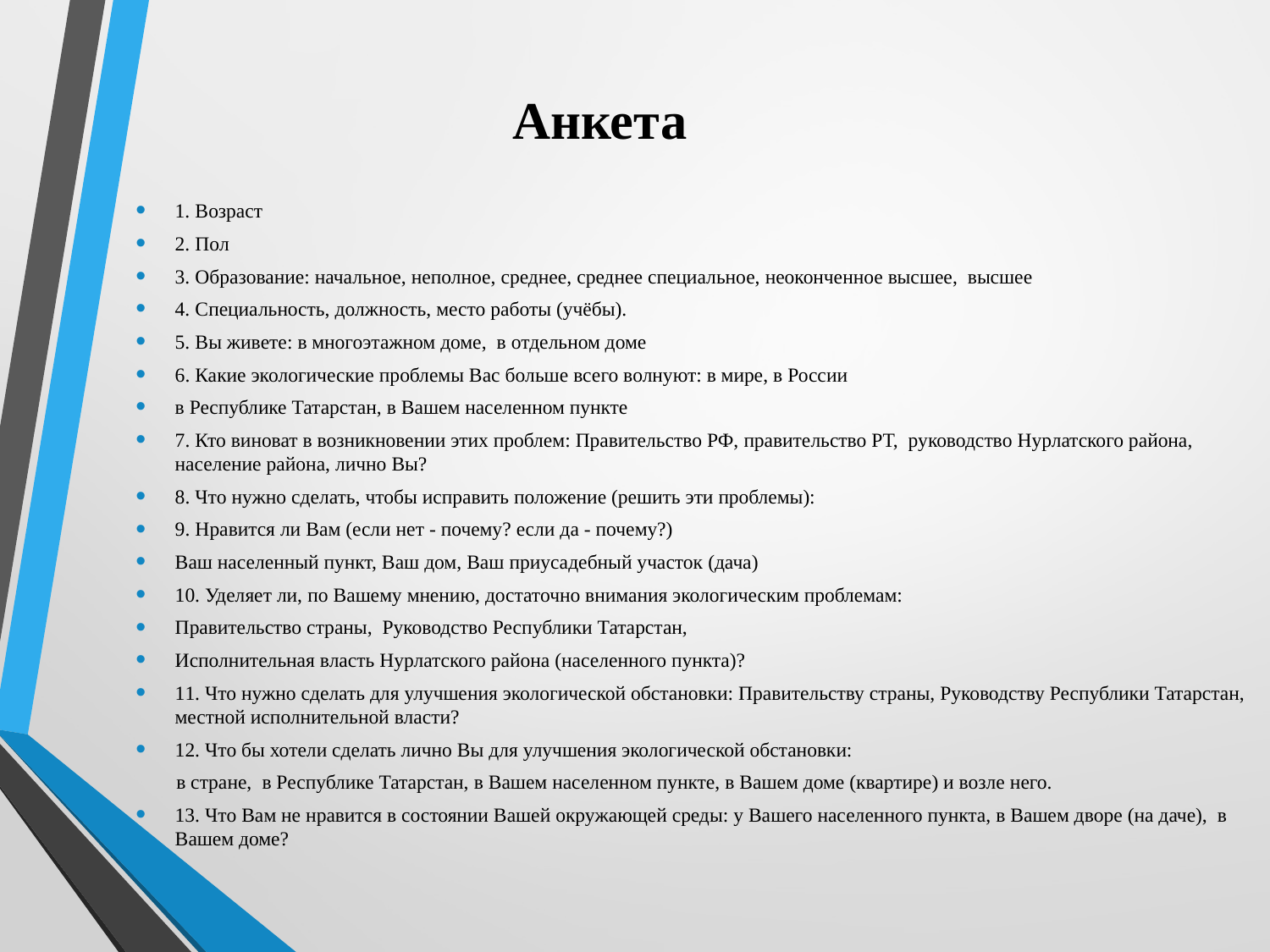

# Анкета
1. Возраст
2. Пол
3. Образование: начальное, неполное, среднее, среднее специальное, неоконченное высшее,  высшее
4. Специальность, должность, место работы (учёбы).
5. Вы живете: в многоэтажном доме,  в отдельном доме
6. Какие экологические проблемы Вас больше всего волнуют: в мире, в России
в Республике Татарстан, в Вашем населенном пункте
7. Кто виноват в возникновении этих проблем: Правительство РФ, правительство РТ,  руководство Нурлатского района, население района, лично Вы?
8. Что нужно сделать, чтобы исправить положение (решить эти проблемы):
9. Нравится ли Вам (если нет - почему? если да - почему?)
Ваш населенный пункт, Ваш дом, Ваш приусадебный участок (дача)
10. Уделяет ли, по Вашему мнению, достаточно внимания экологическим проблемам:
Правительство страны,  Руководство Республики Татарстан,
Исполнительная власть Нурлатского района (населенного пункта)?
11. Что нужно сделать для улучшения экологической обстановки: Правительству страны, Руководству Республики Татарстан,  местной исполнительной власти?
12. Что бы хотели сделать лично Вы для улучшения экологической обстановки:
        в стране,  в Республике Татарстан, в Вашем населенном пункте, в Вашем доме (квартире) и возле него.
13. Что Вам не нравится в состоянии Вашей окружающей среды: у Вашего населенного пункта, в Вашем дворе (на даче),  в Вашем доме?